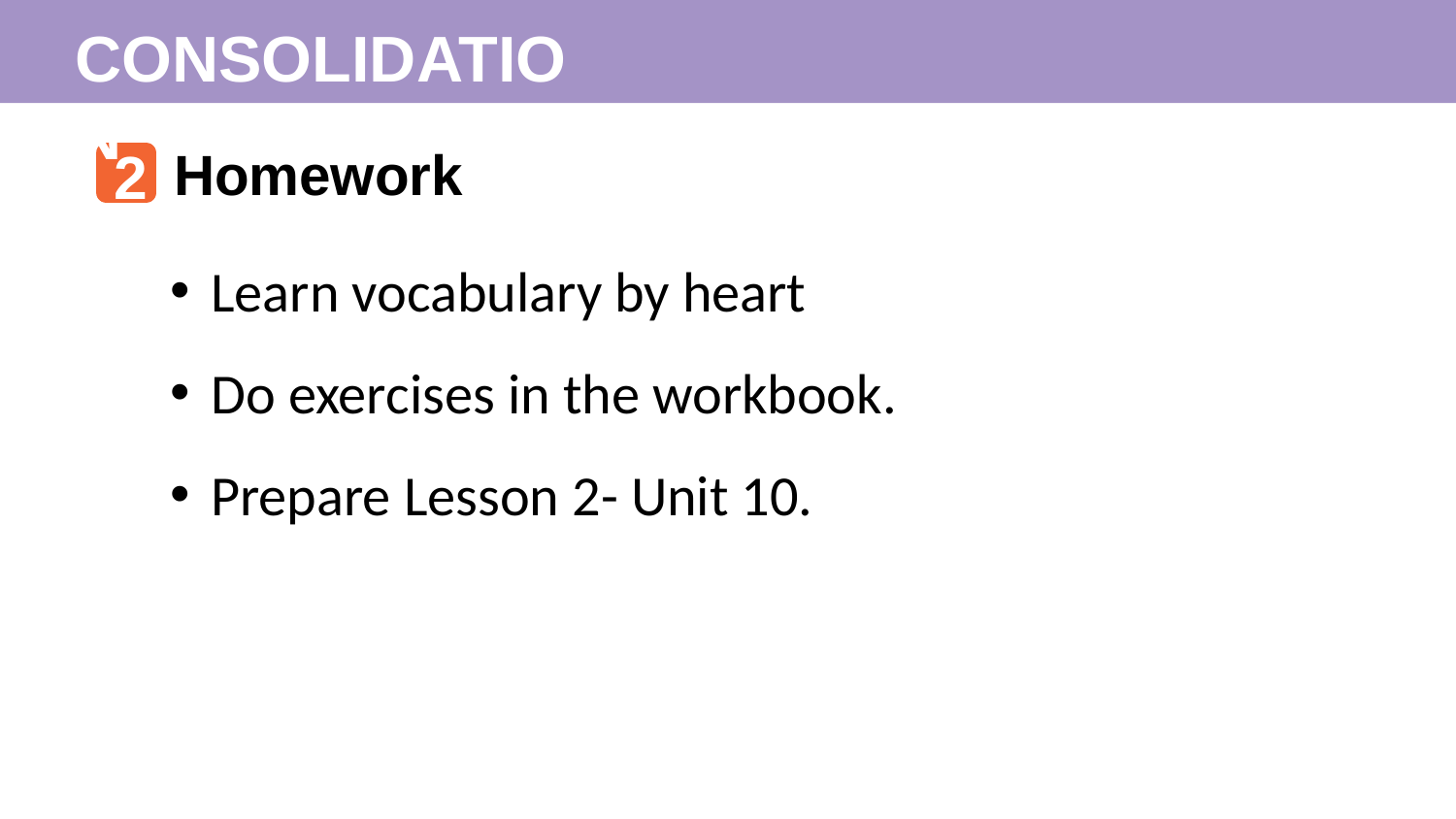

CONSOLIDATION
2
Homework

Learn vocabulary by heart
Do exercises in the workbook.
Prepare Lesson 2- Unit 10.